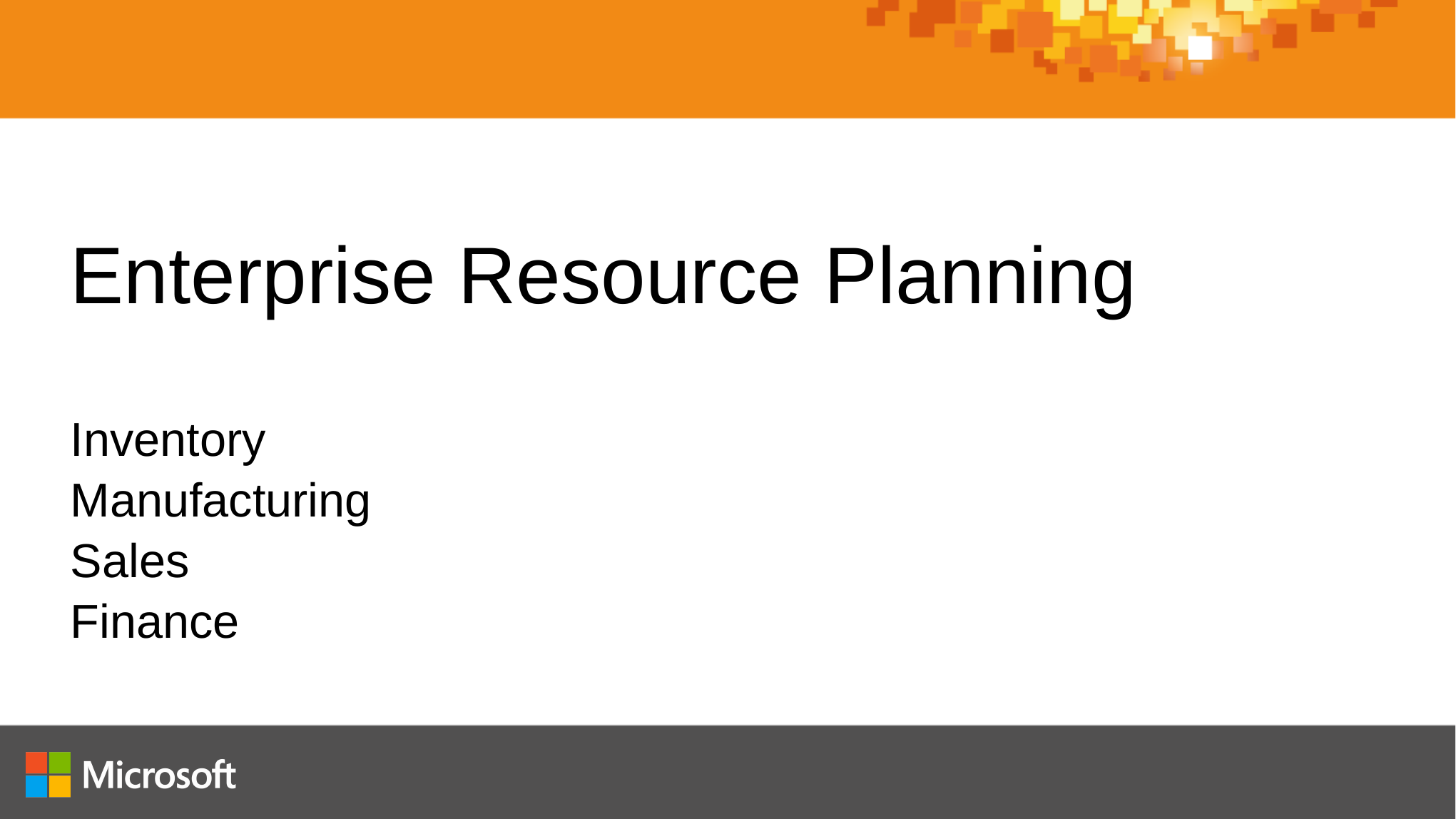

Enterprise Resource Planning
Inventory
Manufacturing
Sales
Finance